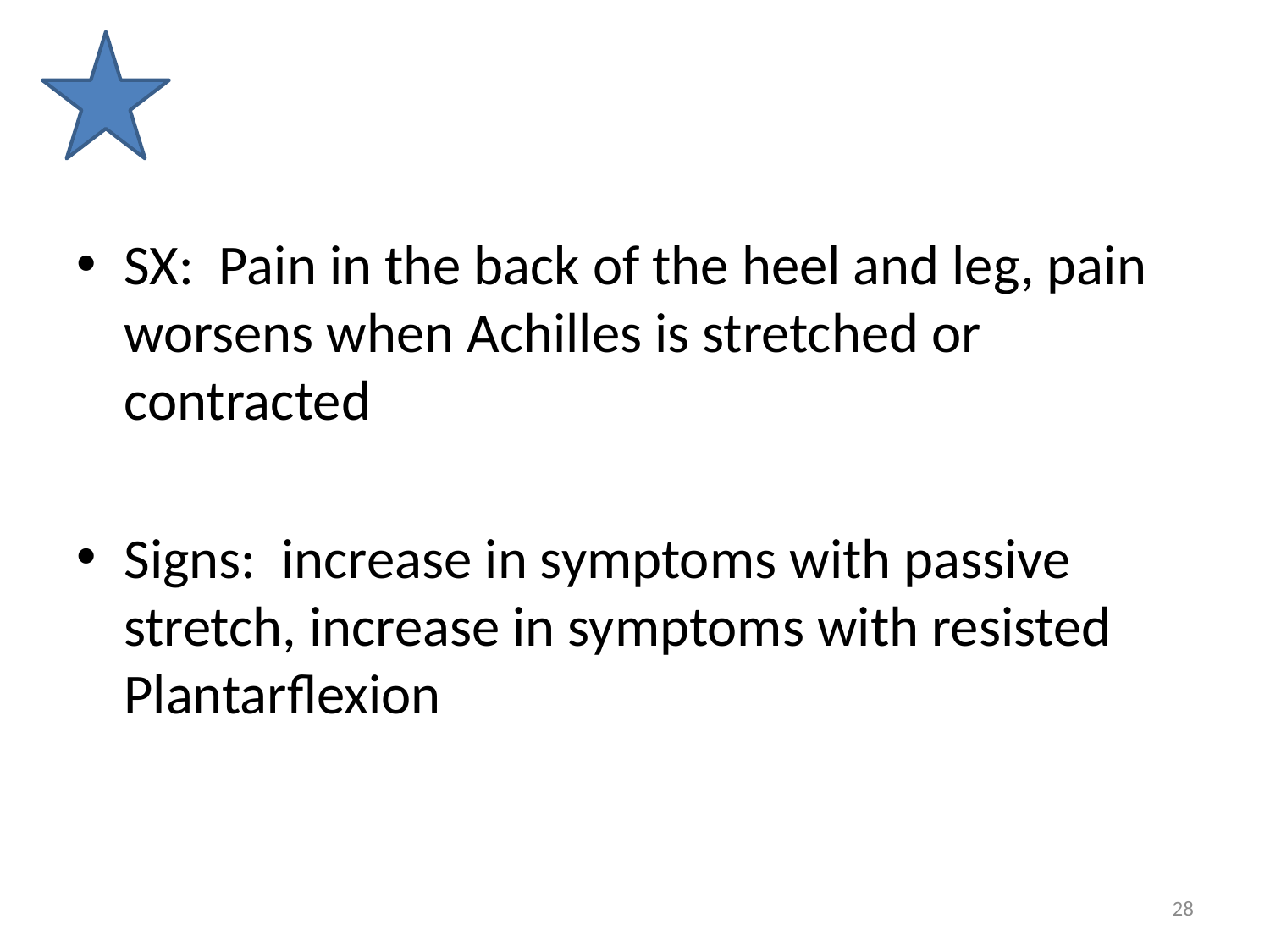

#
SX:  Pain in the back of the heel and leg, pain worsens when Achilles is stretched or contracted

Signs:  increase in symptoms with passive stretch, increase in symptoms with resisted Plantarflexion

28